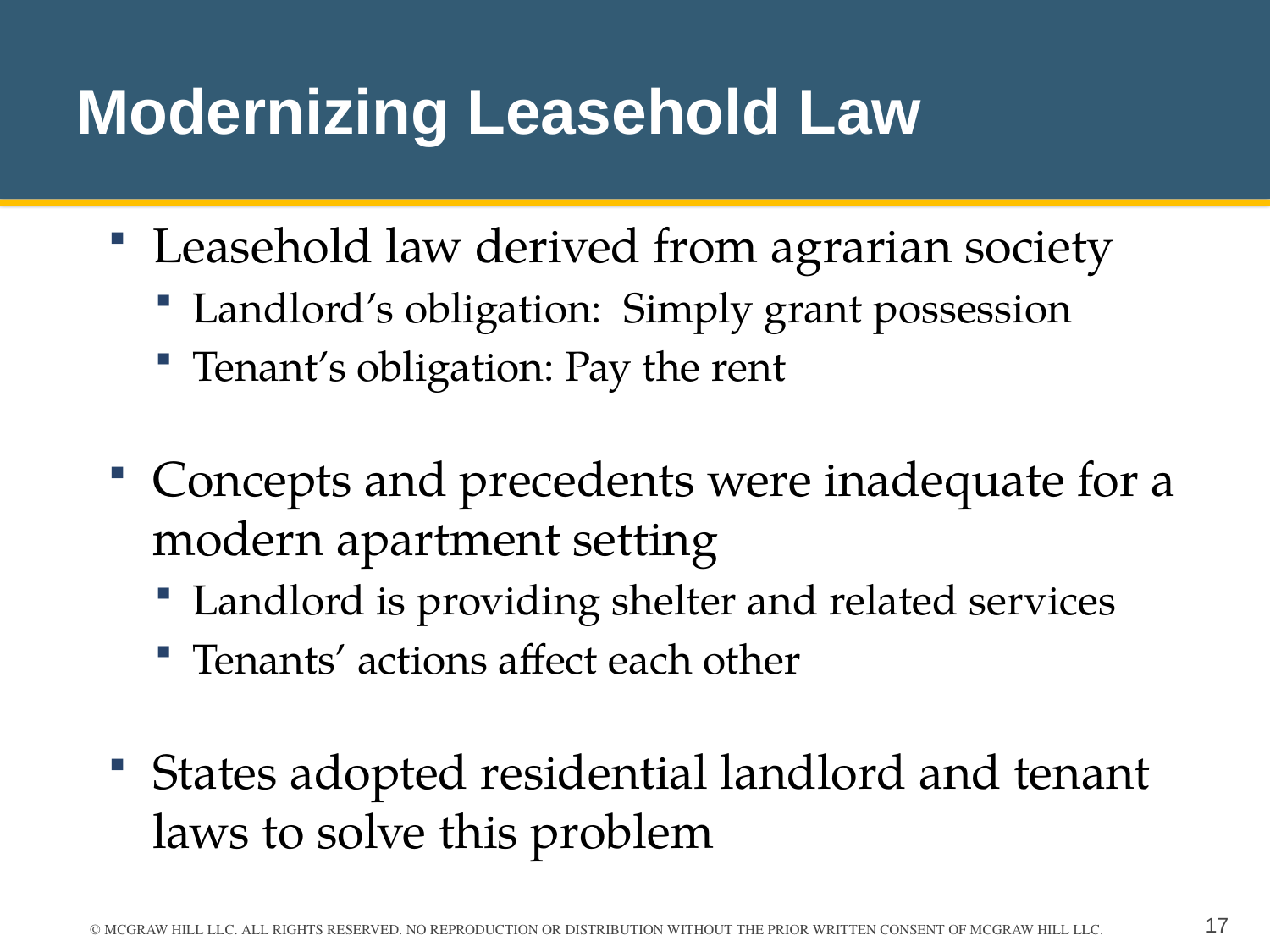

# Modernizing Leasehold Law
Leasehold law derived from agrarian society
Landlord’s obligation:  Simply grant possession
Tenant’s obligation: Pay the rent

Concepts and precedents were inadequate for a modern apartment setting
Landlord is providing shelter and related services
Tenants’ actions affect each other

States adopted residential landlord and tenant laws to solve this problem
© MCGRAW HILL LLC. ALL RIGHTS RESERVED. NO REPRODUCTION OR DISTRIBUTION WITHOUT THE PRIOR WRITTEN CONSENT OF MCGRAW HILL LLC.
17